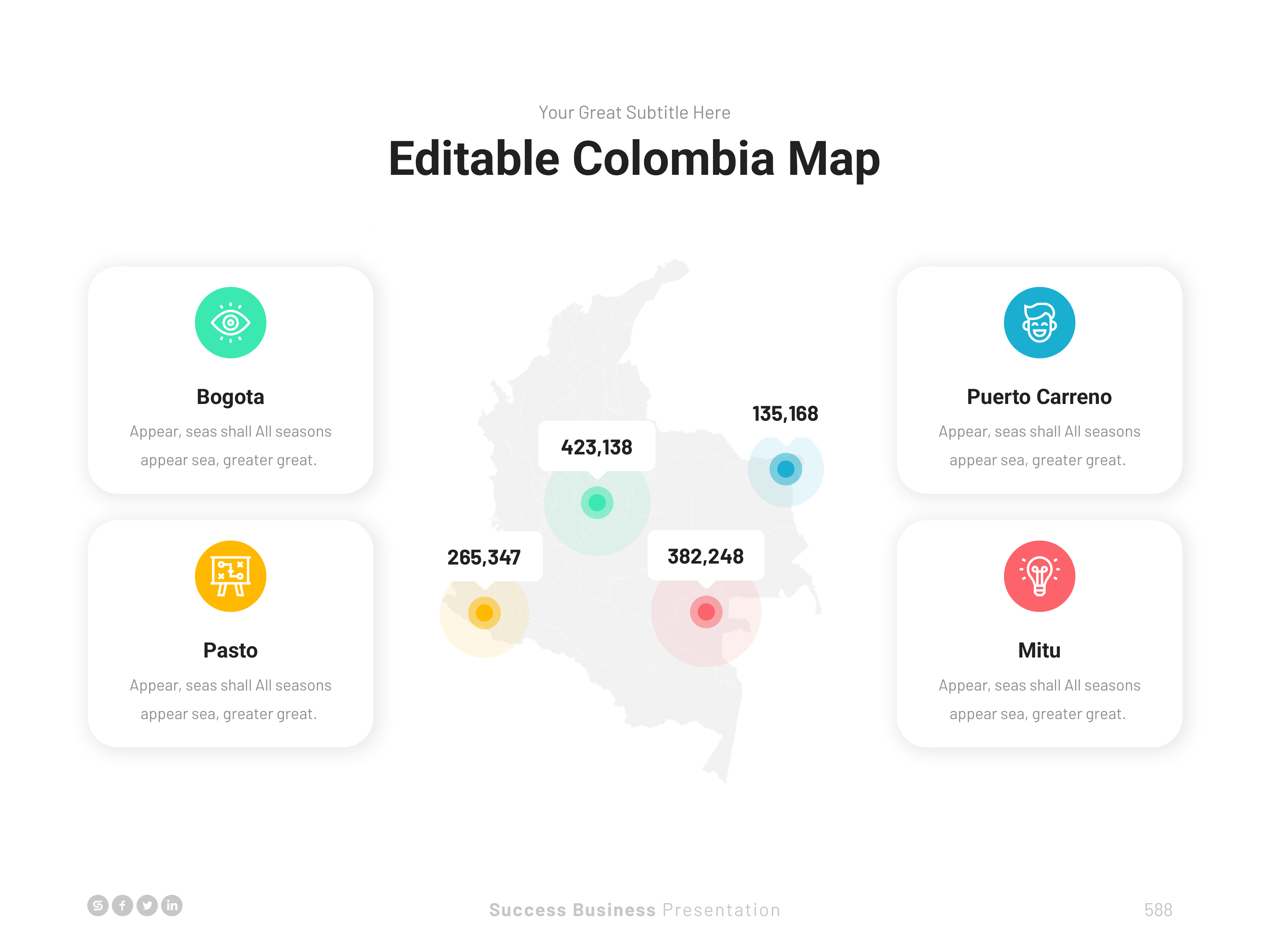

Your Great Subtitle Here
Editable Colombia Map

Bogota
Appear, seas shall All seasons appear sea, greater great.
Puerto Carreno
Appear, seas shall All seasons appear sea, greater great.
135,168

423,138

382,248

265,347

Pasto
Appear, seas shall All seasons appear sea, greater great.
Mitu
Appear, seas shall All seasons appear sea, greater great.